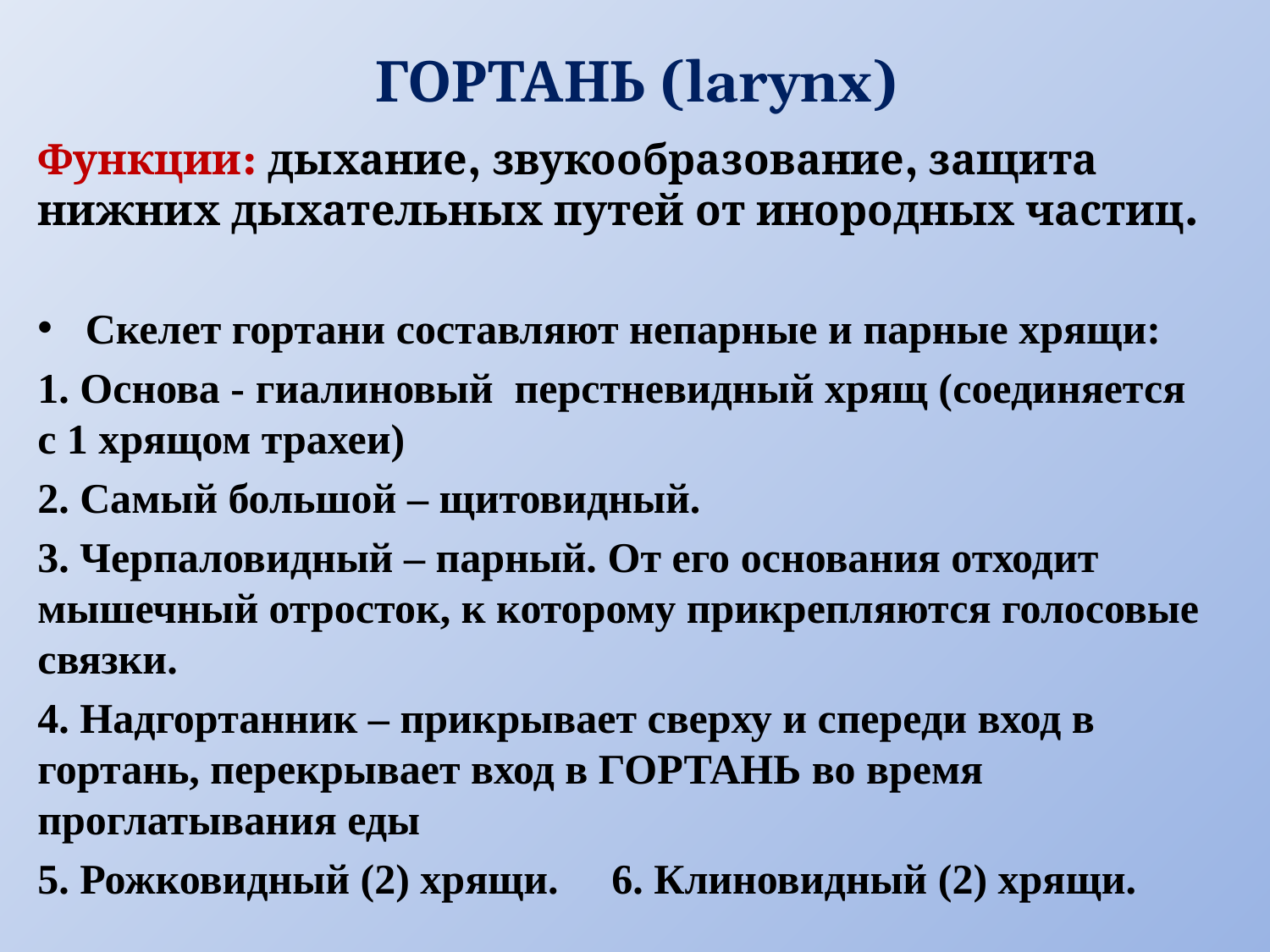

# ГОРТАНЬ (larynx)
Функции: дыхание, звукообразование, защита нижних дыхательных путей от инородных частиц.

Скелет гортани составляют непарные и парные хрящи:
1. Основа - гиалиновый  перстневидный хрящ (соединяется с 1 хрящом трахеи)
2. Самый большой – щитовидный.
3. Черпаловидный – парный. От его основания отходит мышечный отросток, к которому прикрепляются голосовые связки.
4. Надгортанник – прикрывает сверху и спереди вход в гортань, перекрывает вход в ГОРТАНЬ во время проглатывания еды
5. Рожковидный (2) хрящи.     6. Клиновидный (2) хрящи.